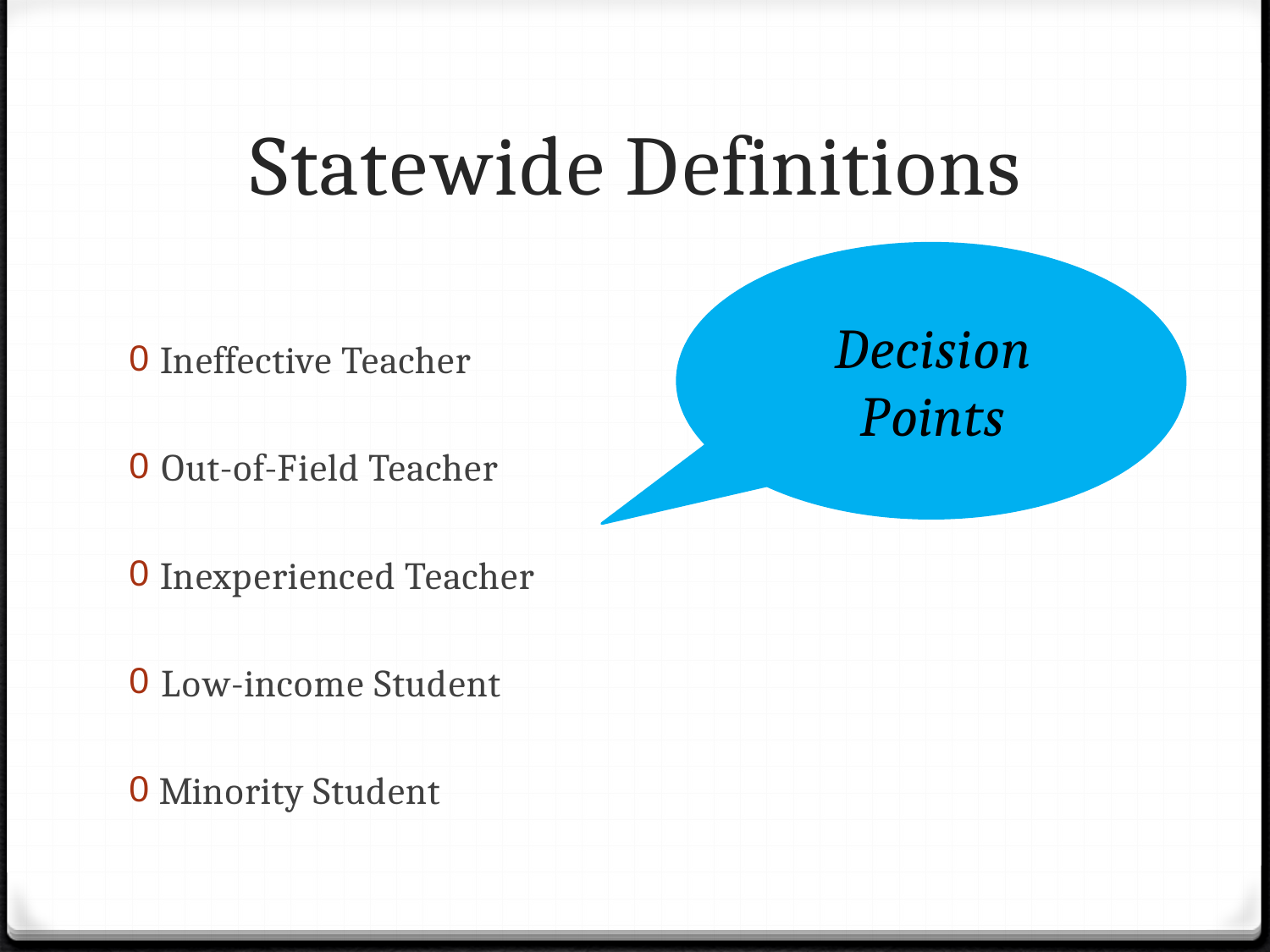

# Statewide Definitions

Ineffective Teacher

Out-of-Field Teacher

Inexperienced Teacher

Low-income Student

Minority Student

Decision Points